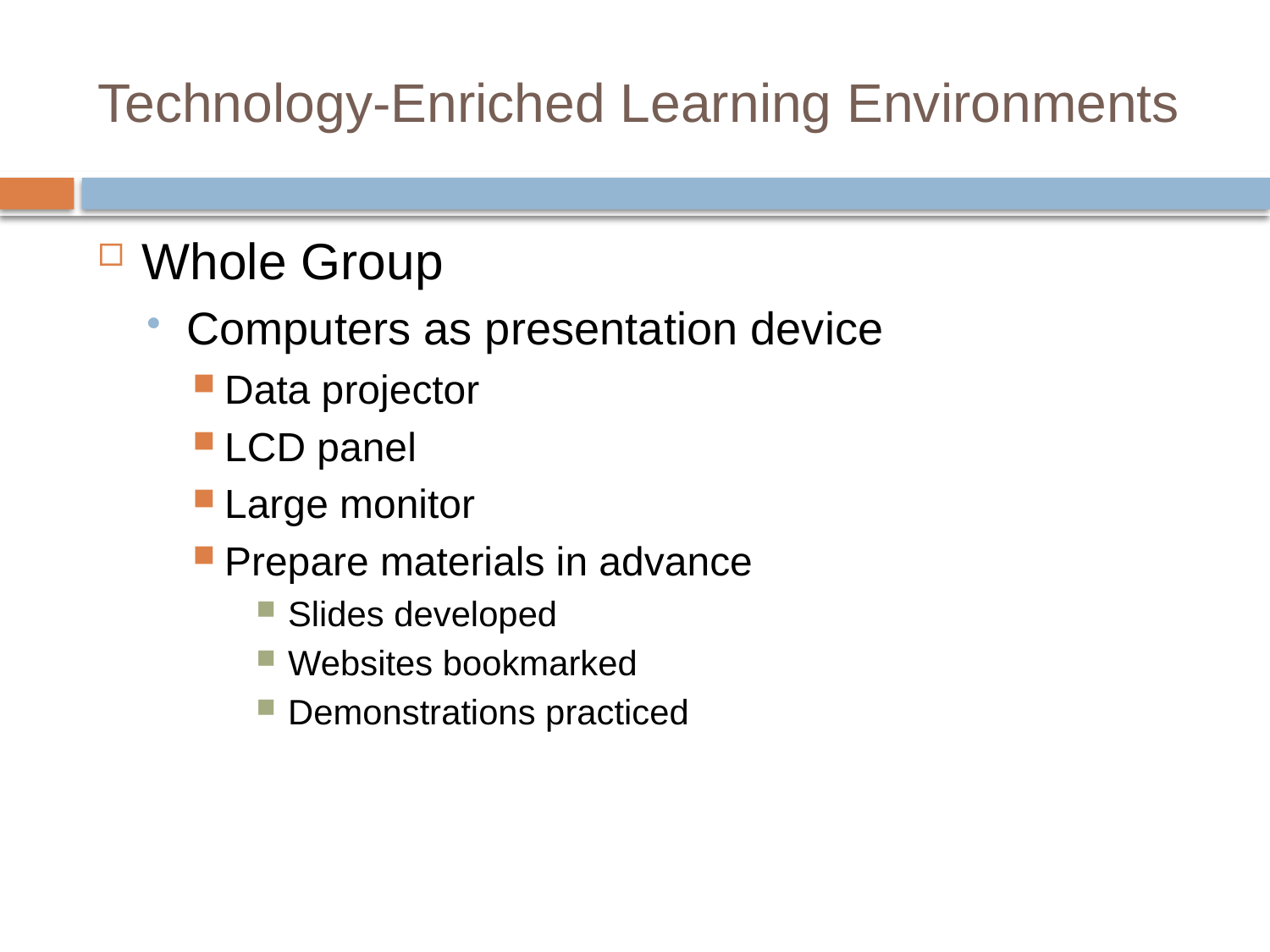

# Technology-Enriched Learning Environments
Whole Group
Computers as presentation device
Data projector
LCD panel
Large monitor
Prepare materials in advance
Slides developed
Websites bookmarked
Demonstrations practiced